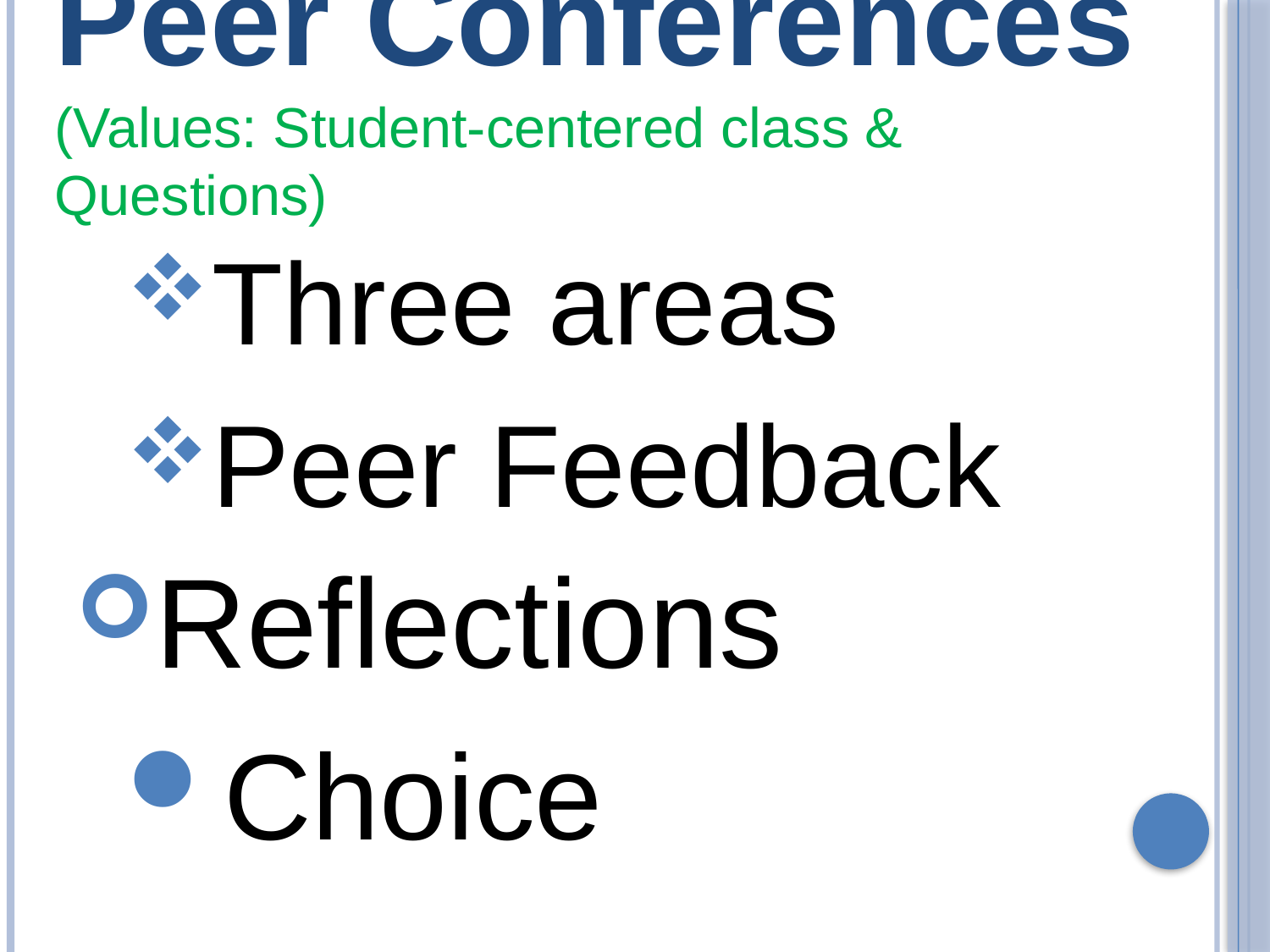

# Peer Conferences (Values: Student-centered class & Questions)
Three areas
Peer Feedback
Reflections
Choice